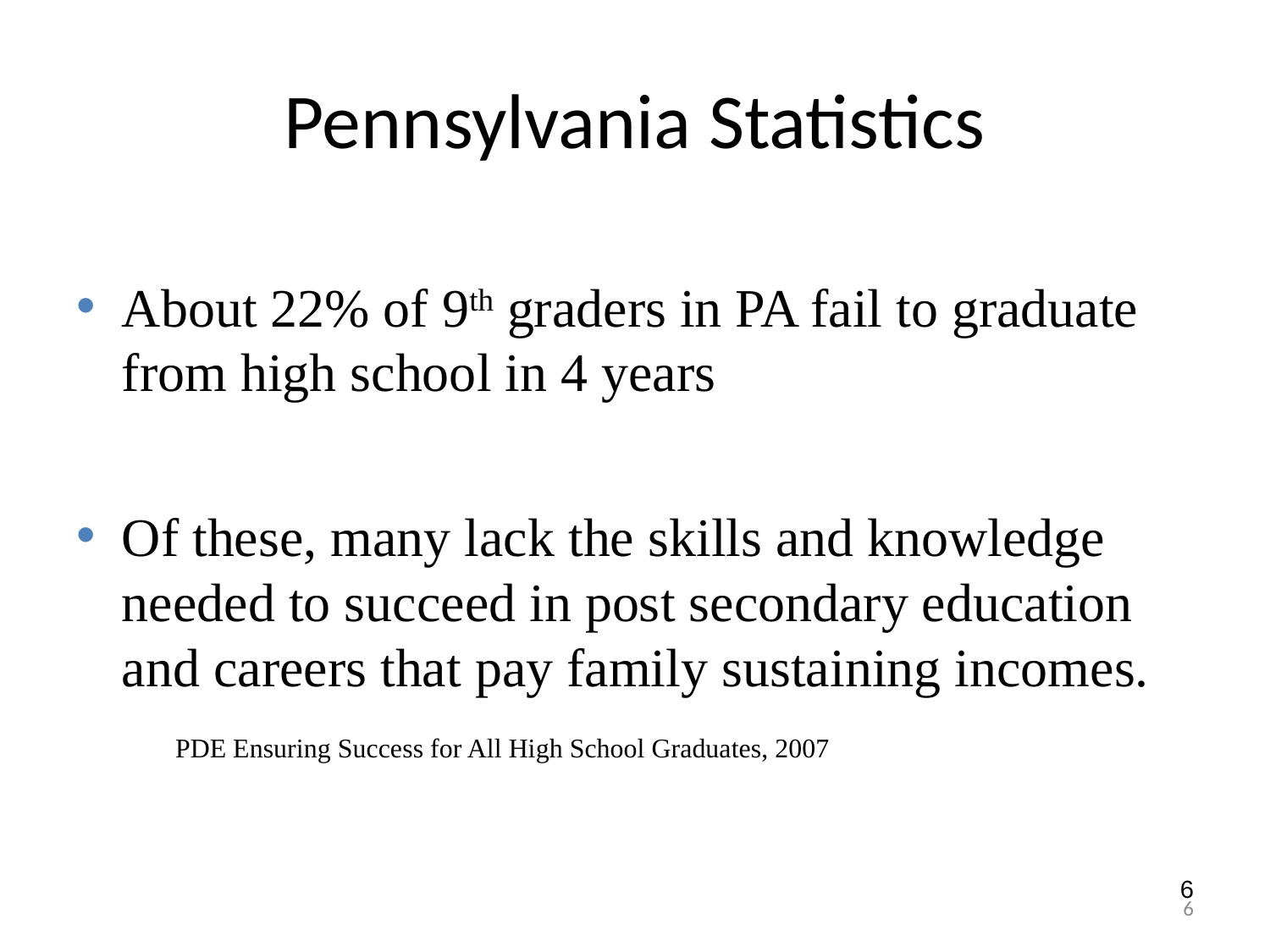

# Pennsylvania Statistics

About 22% of 9th graders in PA fail to graduate from high school in 4 years

Of these, many lack the skills and knowledge needed to succeed in post secondary education and careers that pay family sustaining incomes.

				PDE Ensuring Success for All High School Graduates, 2007

6
6